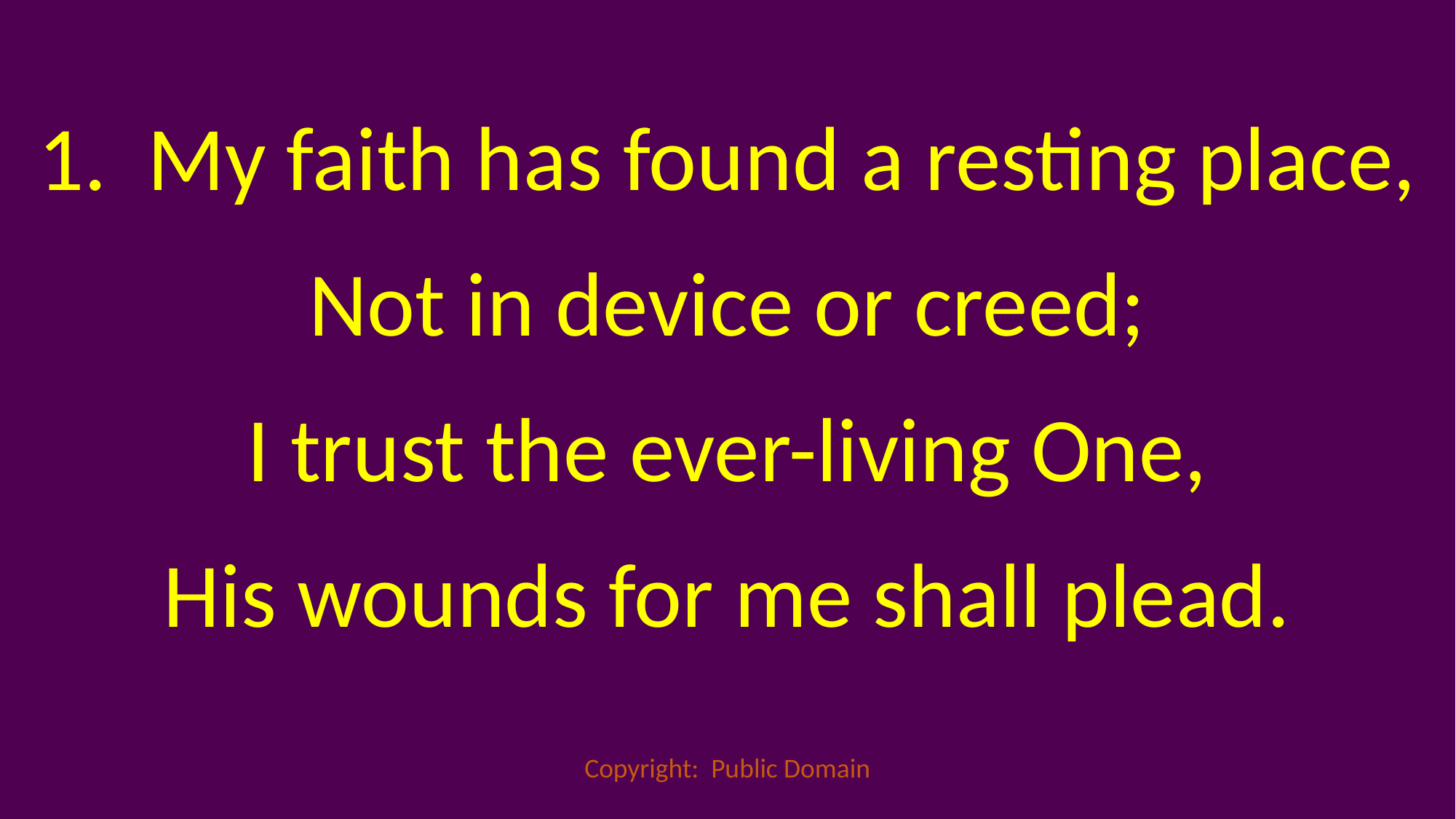

1. 	My faith has found a resting place,
Not in device or creed;
I trust the ever-living One,
His wounds for me shall plead.
Copyright:  Public Domain